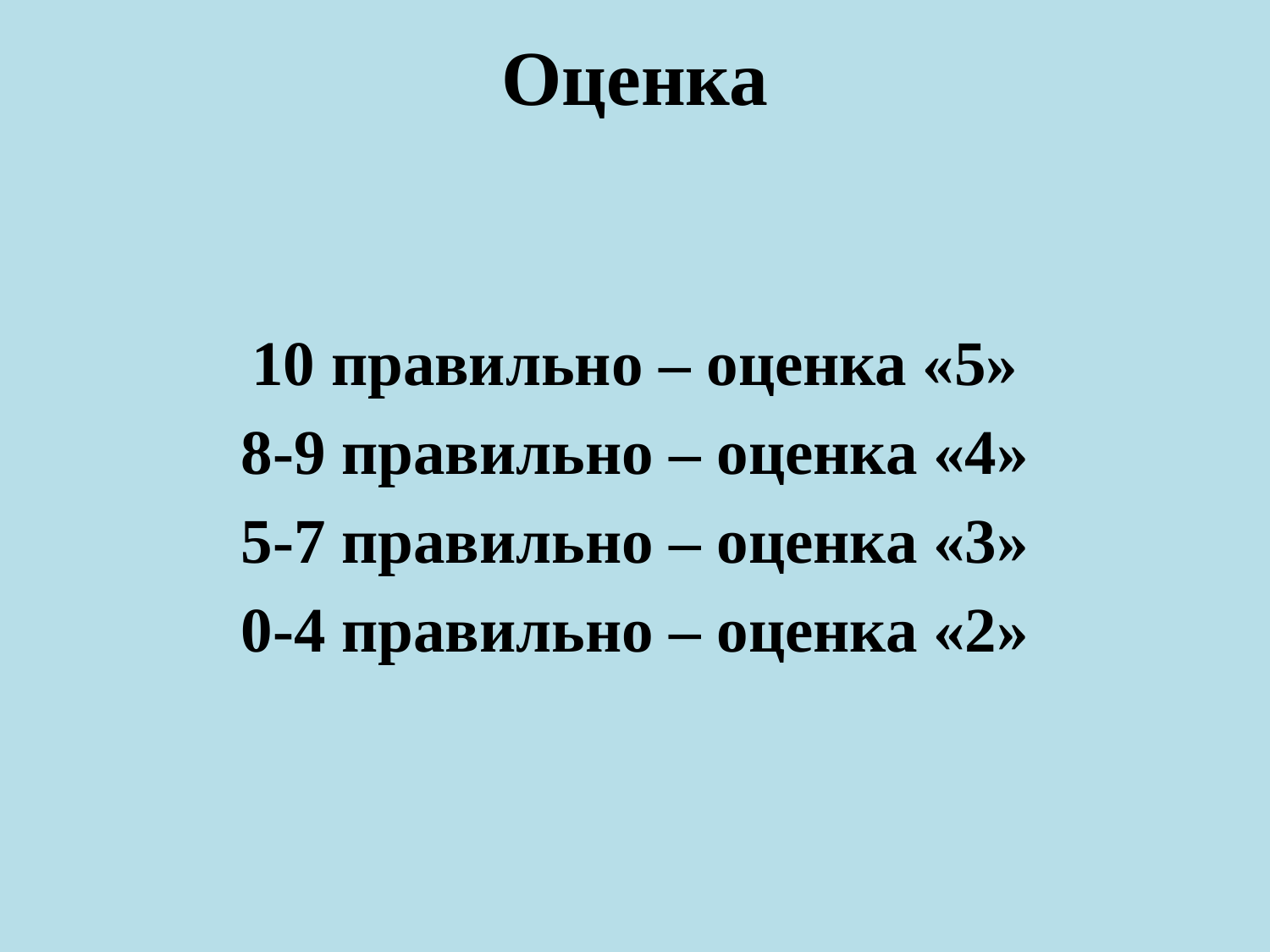

# Оценка

10 правильно – оценка «5»
8-9 правильно – оценка «4»
5-7 правильно – оценка «3»
0-4 правильно – оценка «2»